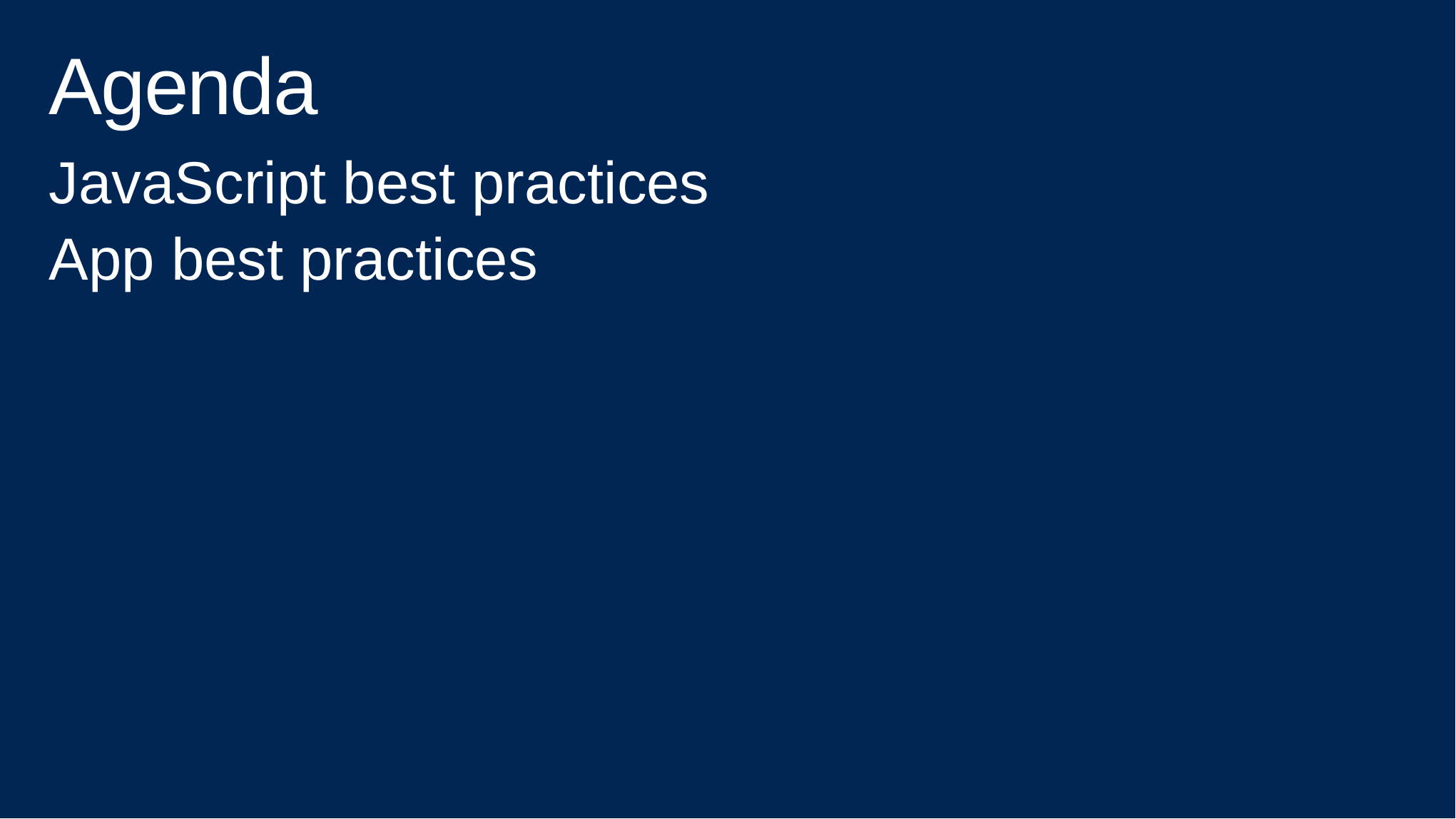

# Agenda
JavaScript best practices
App best practices